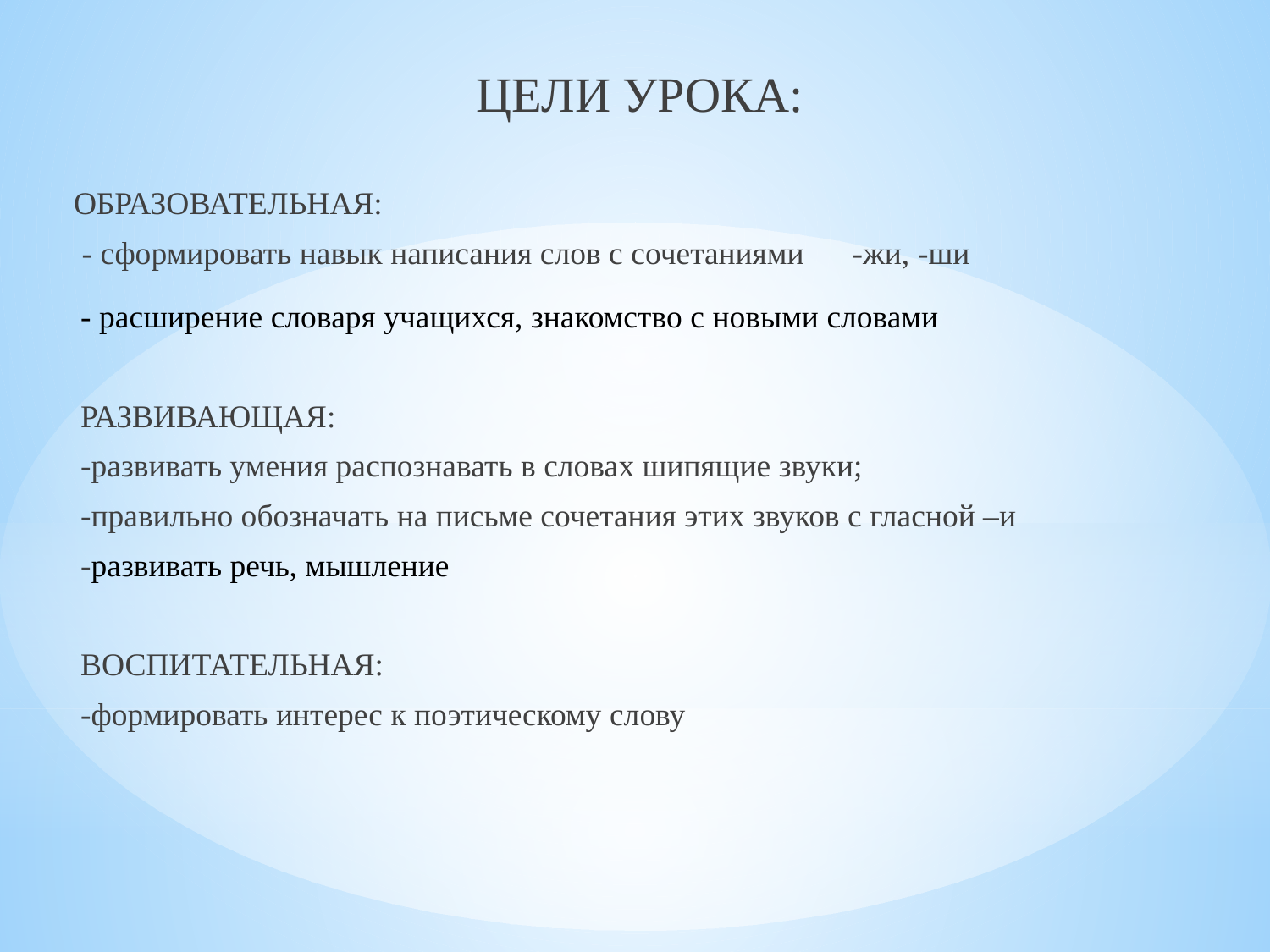

ЦЕЛИ УРОКА:

ОБРАЗОВАТЕЛЬНАЯ:
 - сформировать навык написания слов с сочетаниями      -жи, -ши

- расширение словаря учащихся, знакомство с новыми словами

РАЗВИВАЮЩАЯ:
-развивать умения распознавать в словах шипящие звуки;
-правильно обозначать на письме сочетания этих звуков с гласной –и
-развивать речь, мышление

ВОСПИТАТЕЛЬНАЯ:
-формировать интерес к поэтическому слову